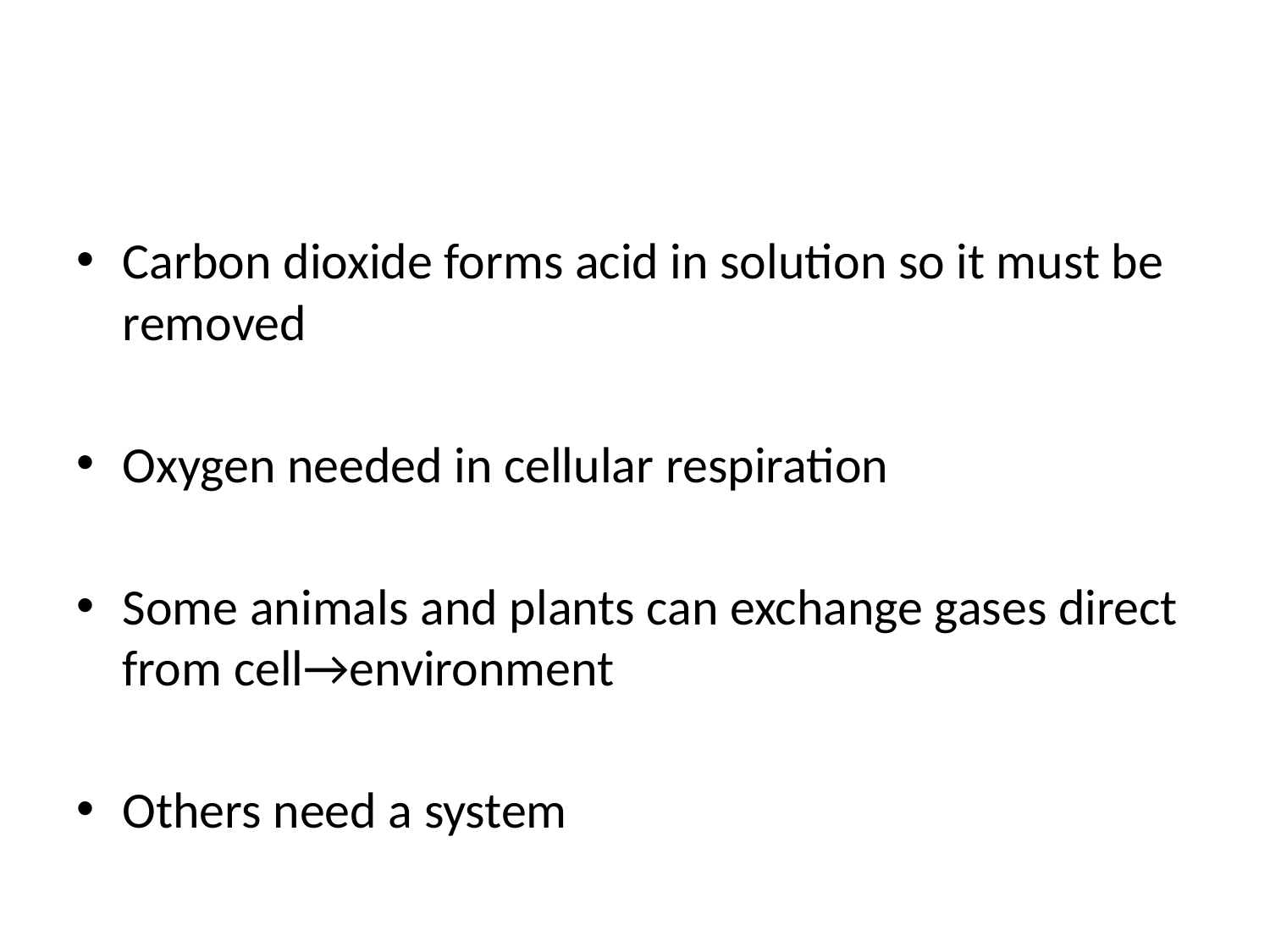

#
Carbon dioxide forms acid in solution so it must be removed

Oxygen needed in cellular respiration

Some animals and plants can exchange gases direct from cell→environment

Others need a system